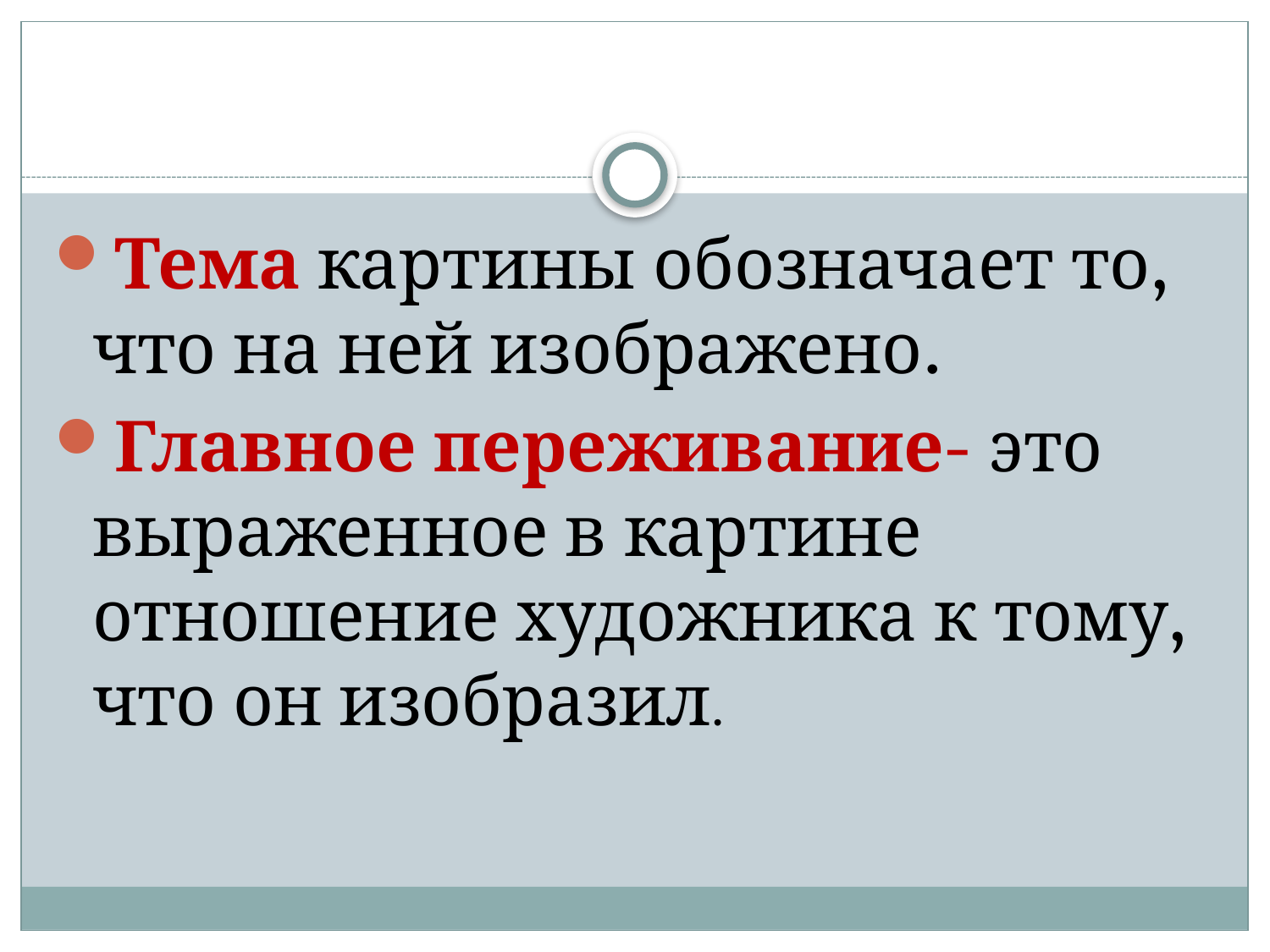

#
Тема картины обозначает то, что на ней изображено.
Главное переживание- это выраженное в картине отношение художника к тому, что он изобразил.